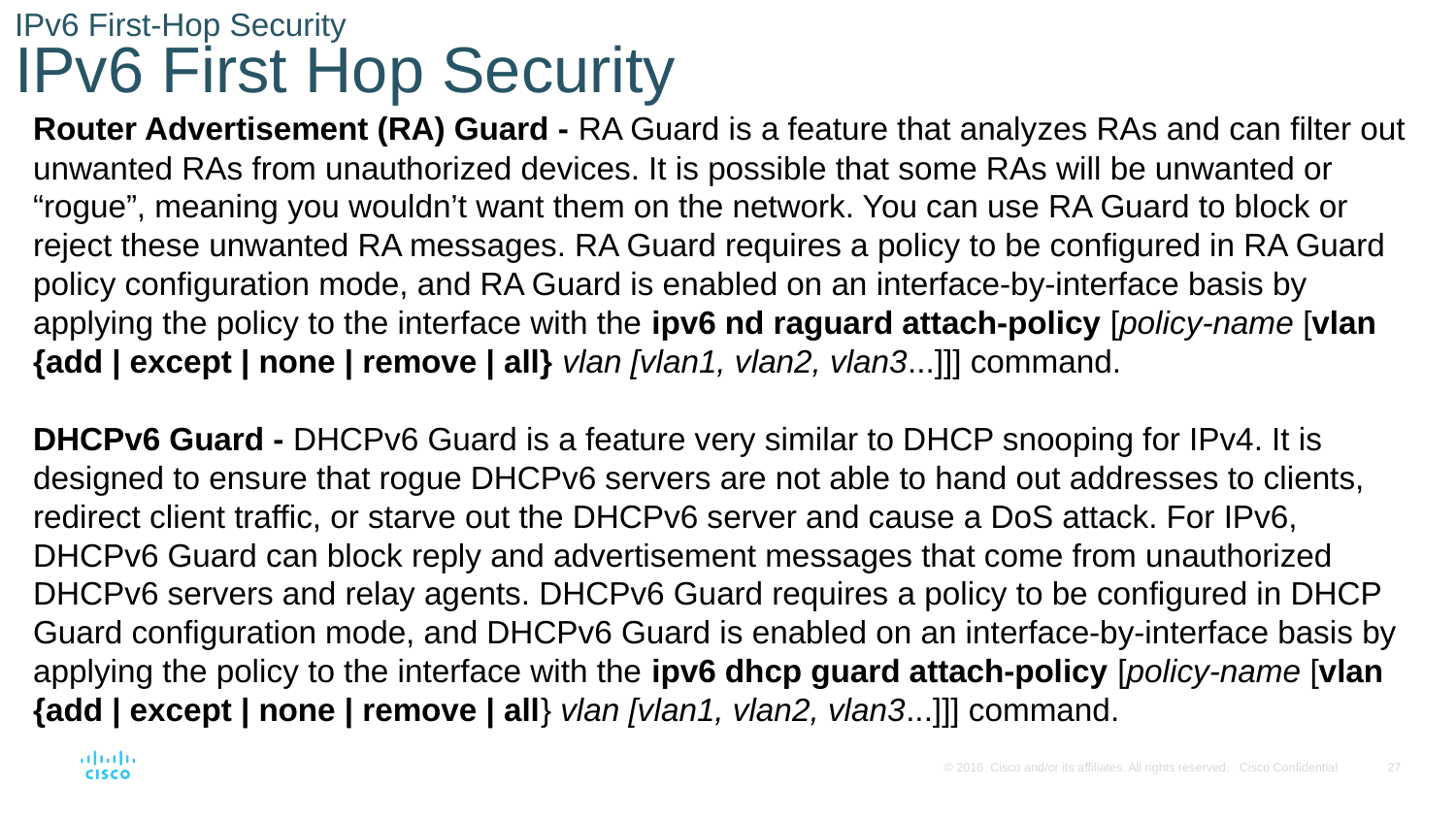

# IPv6 First-Hop Security IPv6 First Hop Security
Router Advertisement (RA) Guard - RA Guard is a feature that analyzes RAs and can filter out unwanted RAs from unauthorized devices. It is possible that some RAs will be unwanted or “rogue”, meaning you wouldn’t want them on the network. You can use RA Guard to block or reject these unwanted RA messages. RA Guard requires a policy to be configured in RA Guard policy configuration mode, and RA Guard is enabled on an interface-by-interface basis by applying the policy to the interface with the ipv6 nd raguard attach-policy [policy-name [vlan {add | except | none | remove | all} vlan [vlan1, vlan2, vlan3...]]] command.

DHCPv6 Guard - DHCPv6 Guard is a feature very similar to DHCP snooping for IPv4. It is designed to ensure that rogue DHCPv6 servers are not able to hand out addresses to clients, redirect client traffic, or starve out the DHCPv6 server and cause a DoS attack. For IPv6, DHCPv6 Guard can block reply and advertisement messages that come from unauthorized DHCPv6 servers and relay agents. DHCPv6 Guard requires a policy to be configured in DHCP Guard configuration mode, and DHCPv6 Guard is enabled on an interface-by-interface basis by applying the policy to the interface with the ipv6 dhcp guard attach-policy [policy-name [vlan {add | except | none | remove | all} vlan [vlan1, vlan2, vlan3...]]] command.